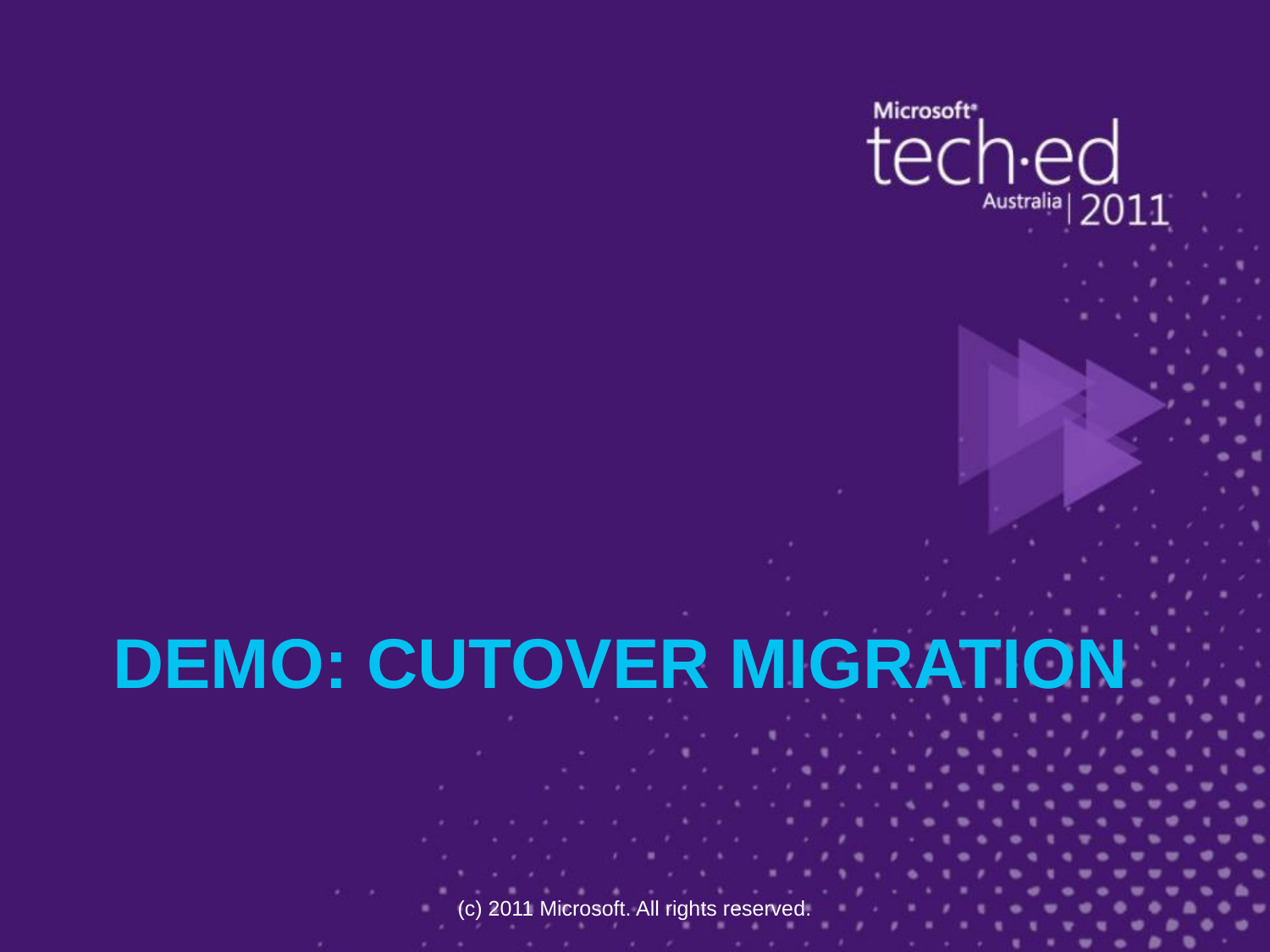

# Demo: Cutover Migration
(c) 2011 Microsoft. All rights reserved.